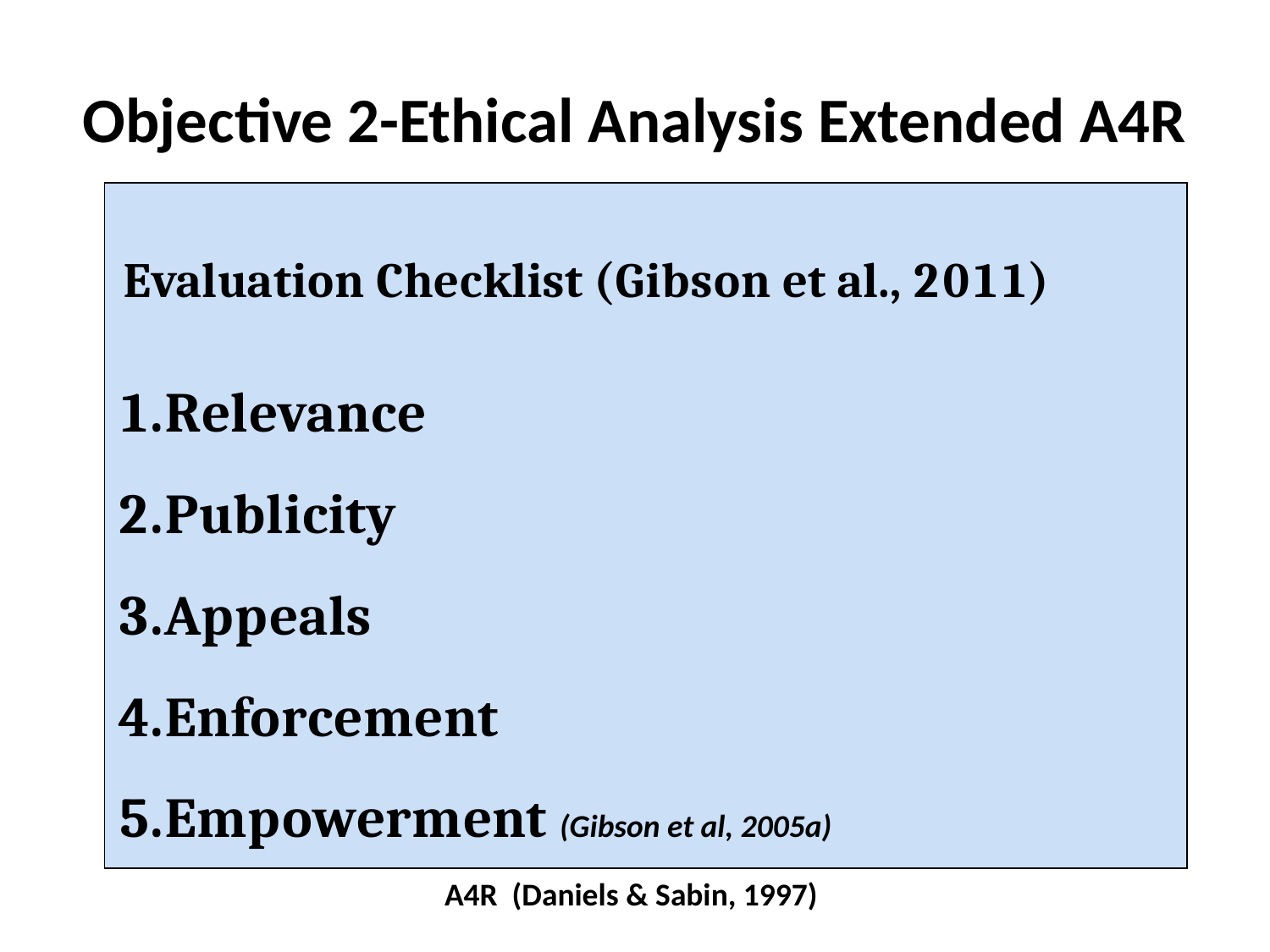

# Objective 2-Ethical Analysis Extended A4R
 Evaluation Checklist (Gibson et al., 2011)
Relevance
Publicity
Appeals
Enforcement
Empowerment (Gibson et al, 2005a)

A4R  (Daniels & Sabin, 1997)